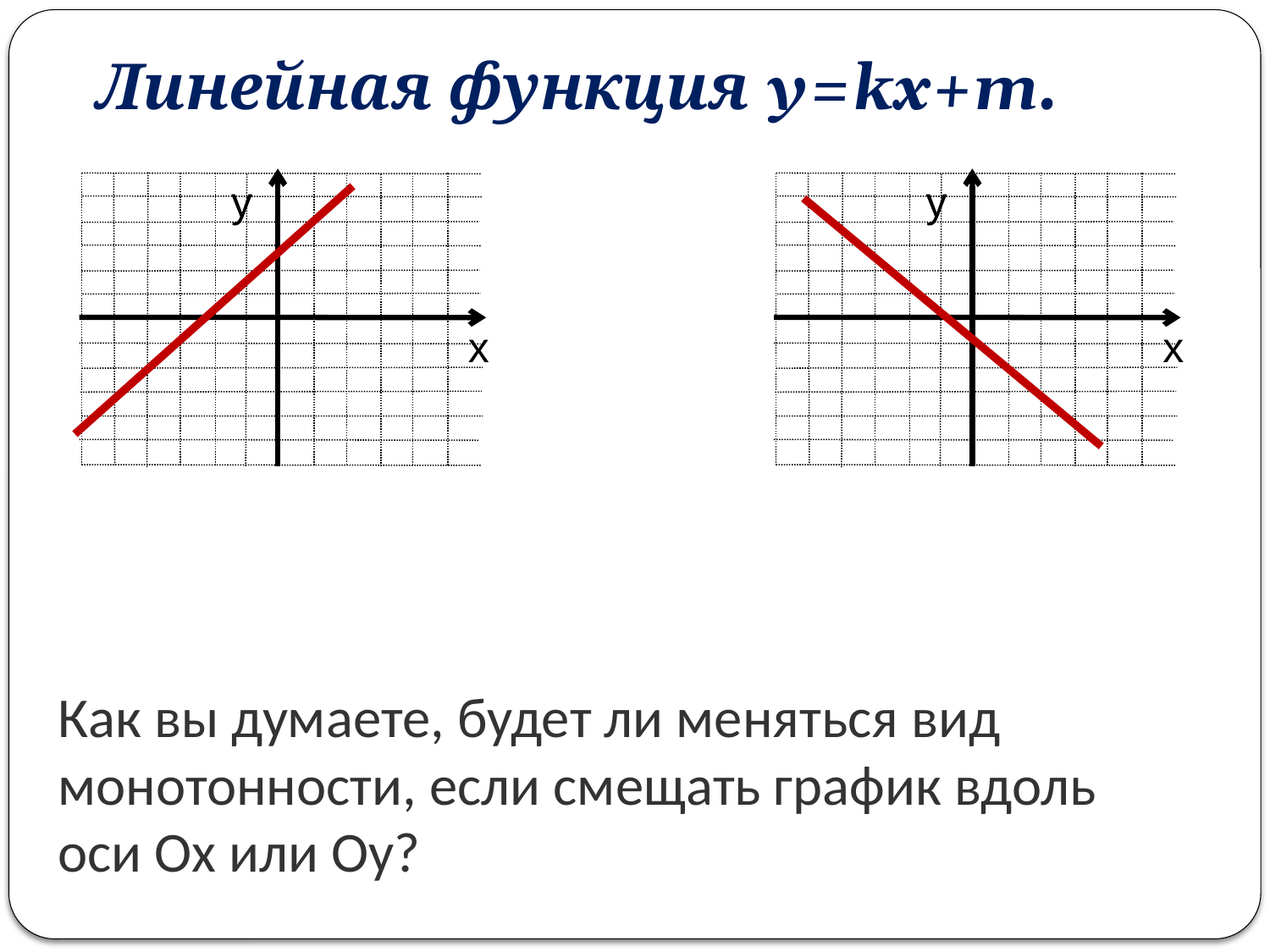

Линейная функция y=kx+m.
у

х
у

х
Как вы думаете, будет ли меняться вид монотонности, если смещать график вдоль оси Ох или Оу?